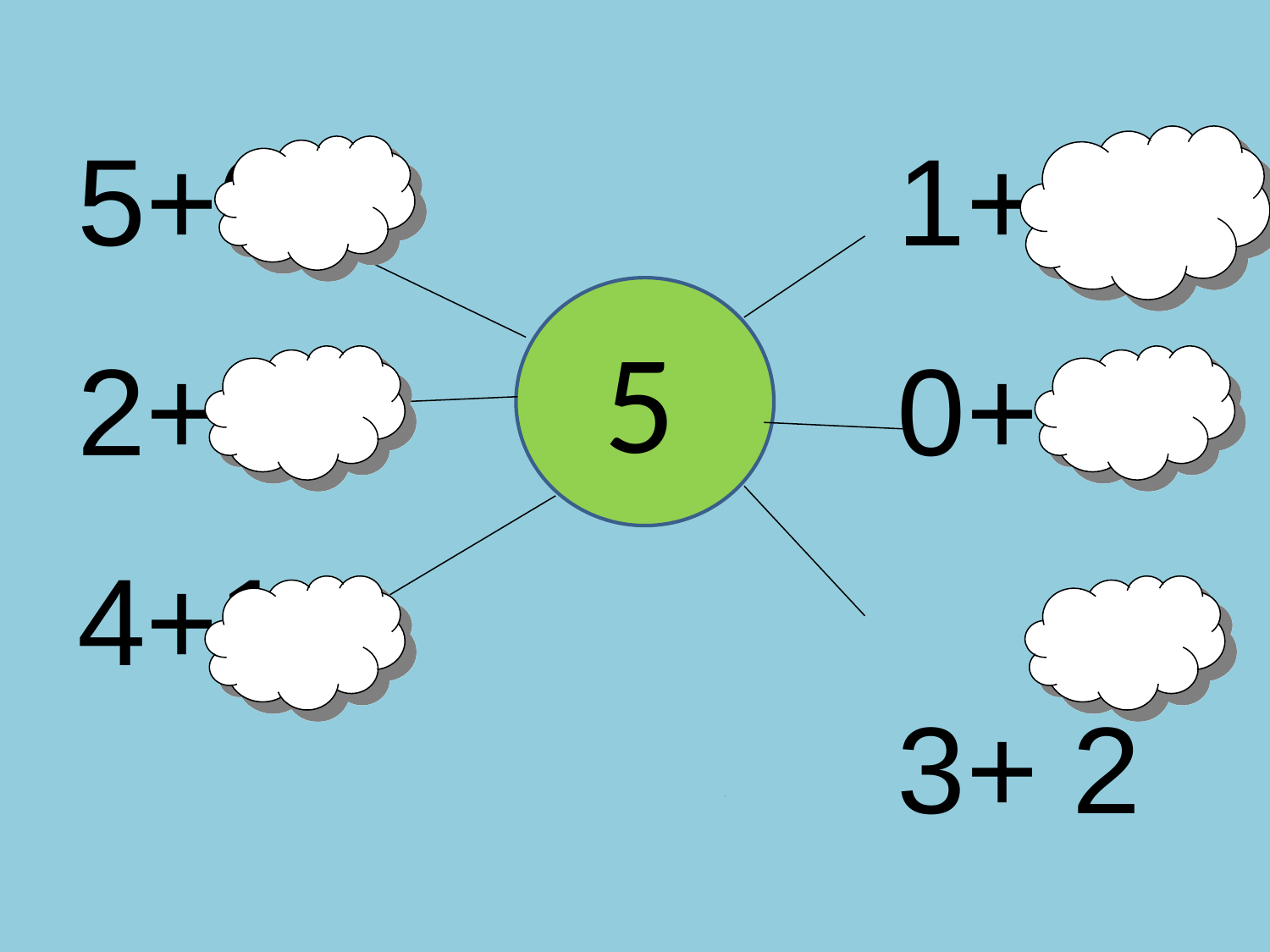

5+0
2+3
4+1
1+ 4
0+ 5
3+ 2

# 5